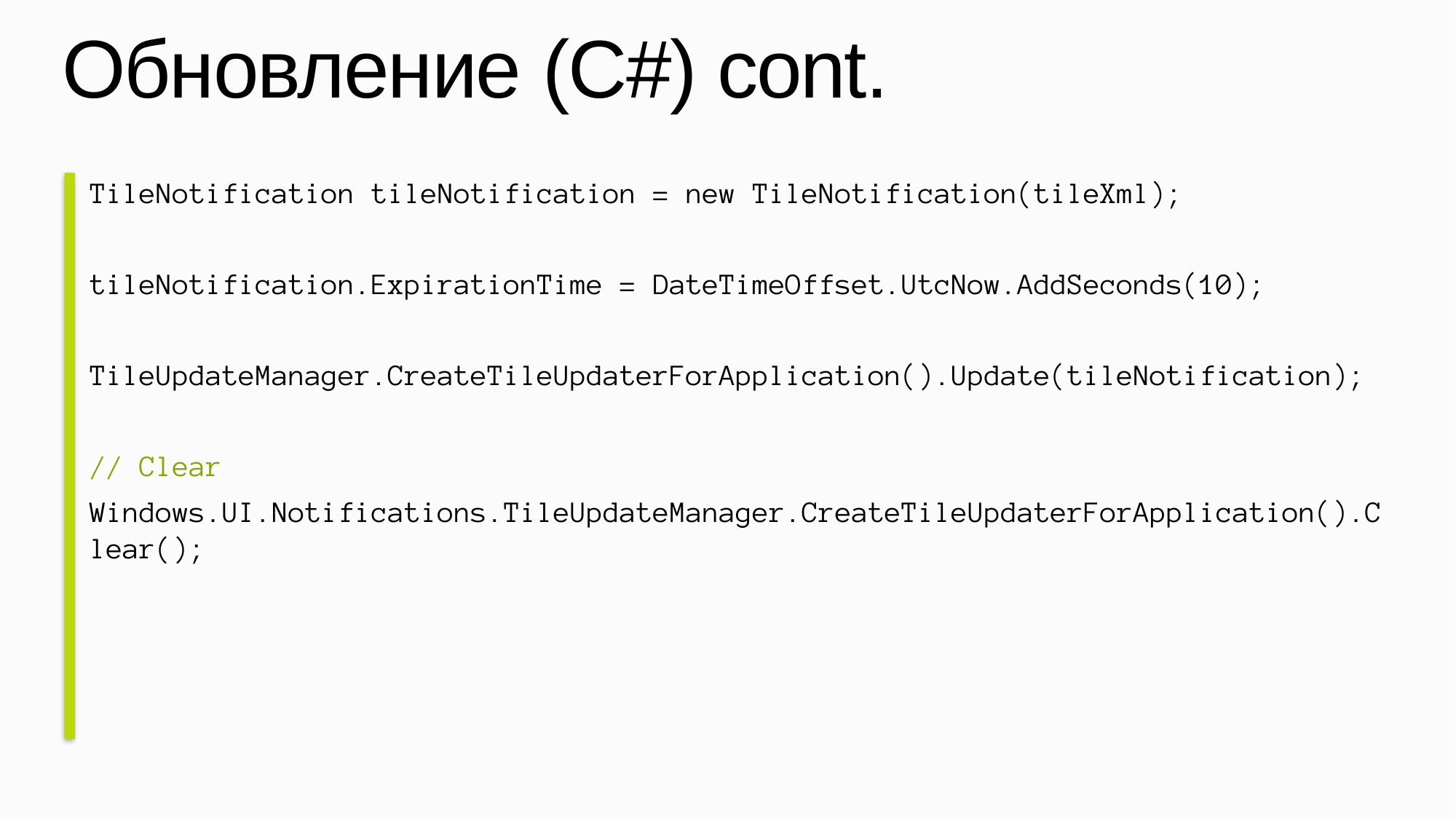

# Обновление (C#) cont.
TileNotification tileNotification = new TileNotification(tileXml);

tileNotification.ExpirationTime = DateTimeOffset.UtcNow.AddSeconds(10);

TileUpdateManager.CreateTileUpdaterForApplication().Update(tileNotification);

// Clear
Windows.UI.Notifications.TileUpdateManager.CreateTileUpdaterForApplication().Clear();